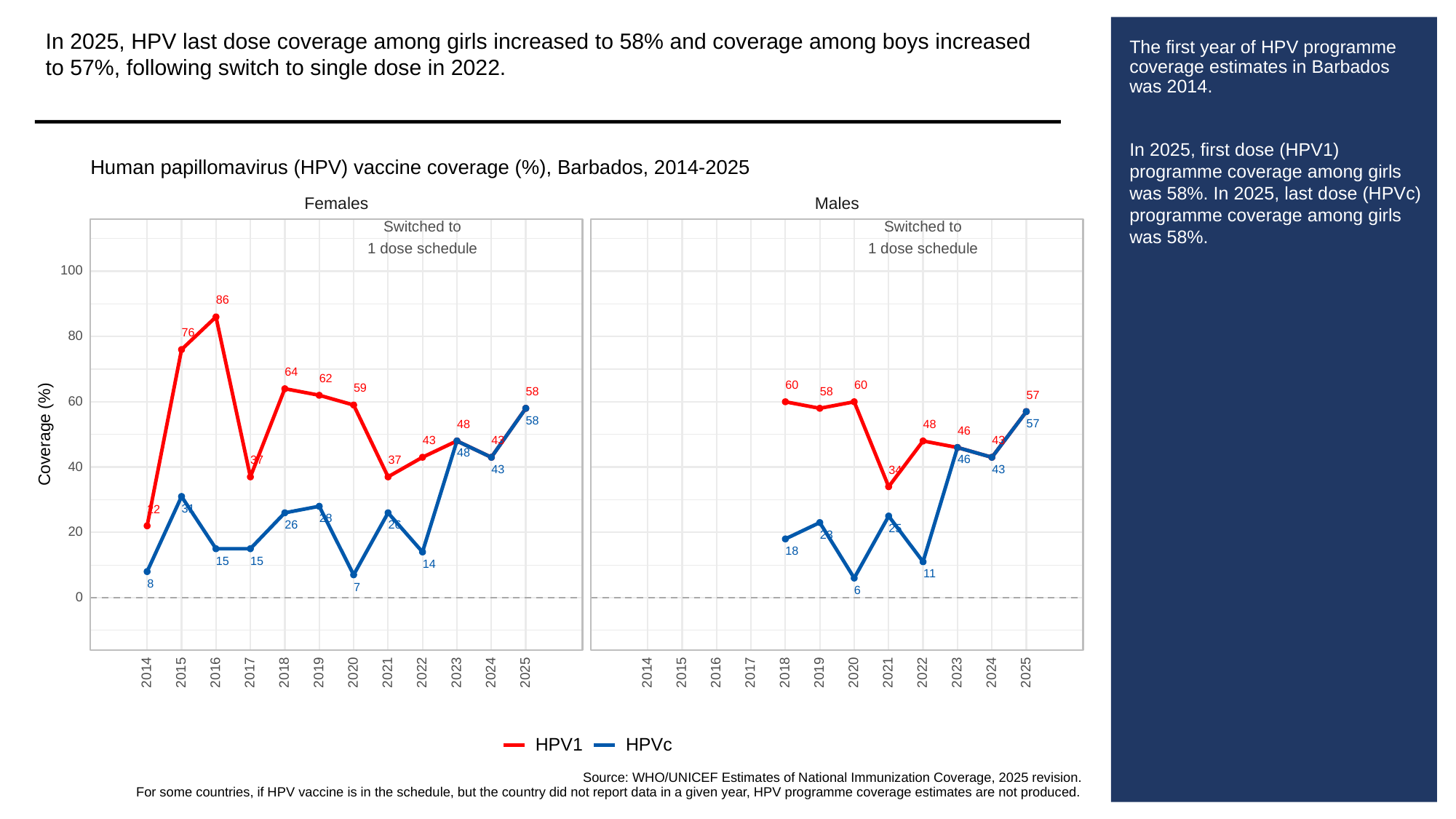

In 2025, HPV last dose coverage among girls increased to 58% and coverage among boys increased to 57%, following switch to single dose in 2022.
# The first year of HPV programme coverage estimates in Barbados was 2014.

In 2025, first dose (HPV1) programme coverage among girls was 58%. In 2025, last dose (HPVc) programme coverage among girls was 58%.

Human papillomavirus (HPV) vaccine coverage (%), Barbados, 2014-2025
Females
Males

Switched to
Switched to

1 dose schedule
1 dose schedule
100

86

76
80

64

62
60
60
59

58
58
57

60

58
57
48
48
Coverage (%)
46

43
43
43

48

46
37
37
40
43
43
34

31
22

28

26
26

25
20
23

18

15
15

14

11

8
7
6
0

2023
2023
2014
2015
2016
2017
2018
2019
2020
2021
2022
2024
2025
2014
2015
2016
2017
2018
2019
2020
2021
2022
2024
2025
HPVc
HPV1

Source: WHO/UNICEF Estimates of National Immunization Coverage, 2025 revision.
For some countries, if HPV vaccine is in the schedule, but the country did not report data in a given year, HPV programme coverage estimates are not produced.